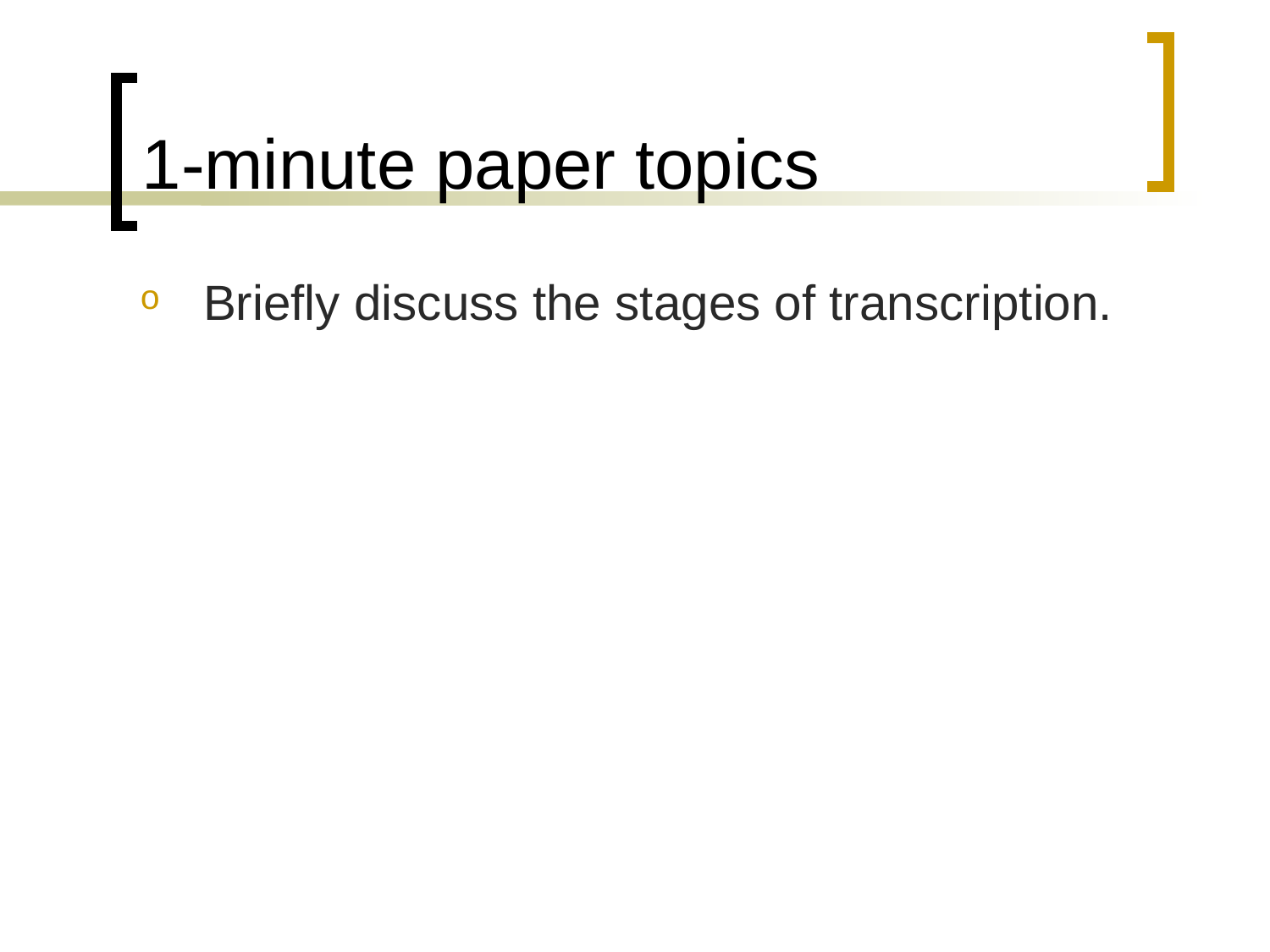

# 1-minute paper topics
Briefly discuss the stages of transcription.